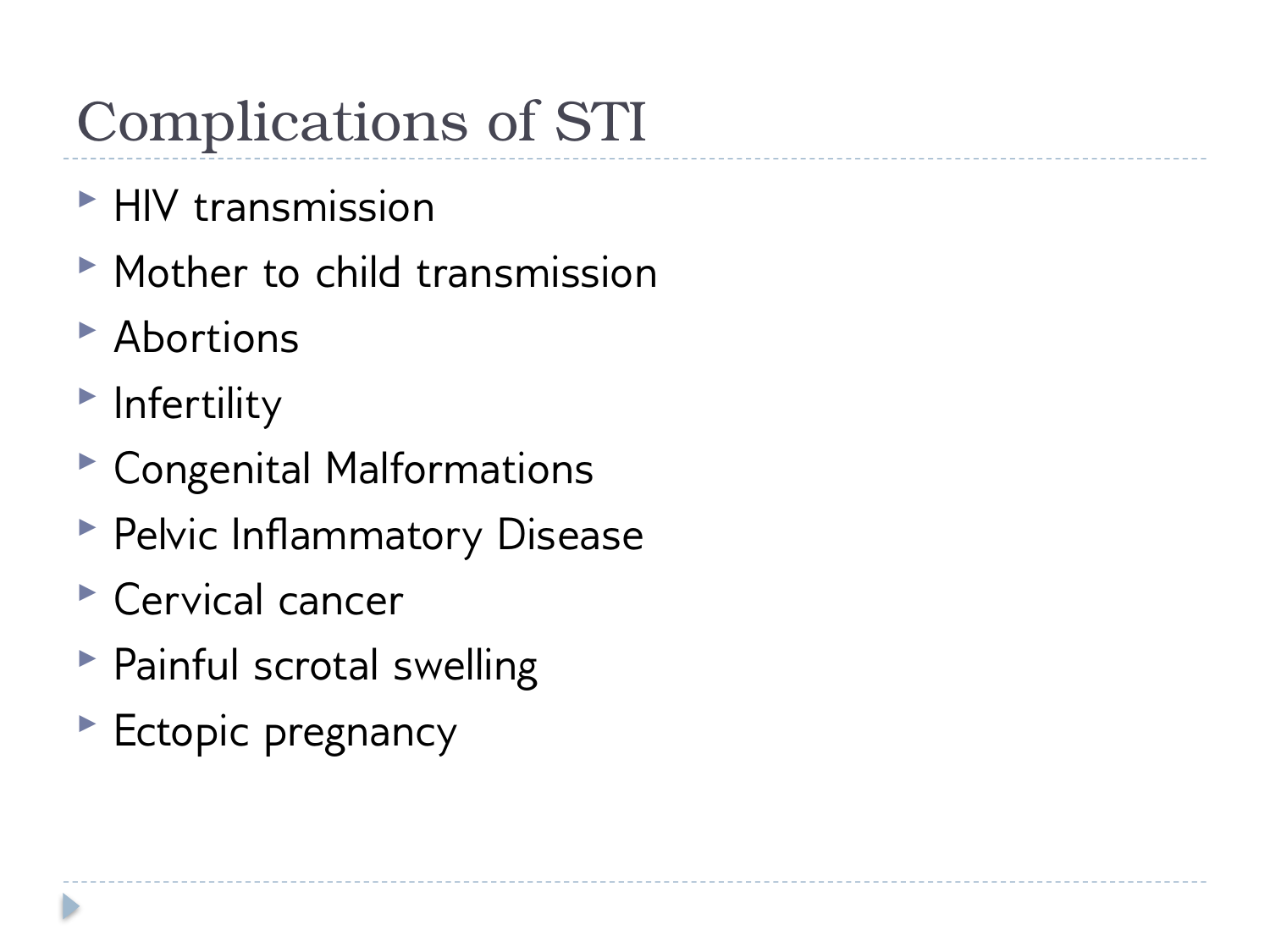

# Complications of STI
HIV transmission
Mother to child transmission
Abortions
Infertility
Congenital Malformations
Pelvic Inflammatory Disease
Cervical cancer
Painful scrotal swelling
Ectopic pregnancy